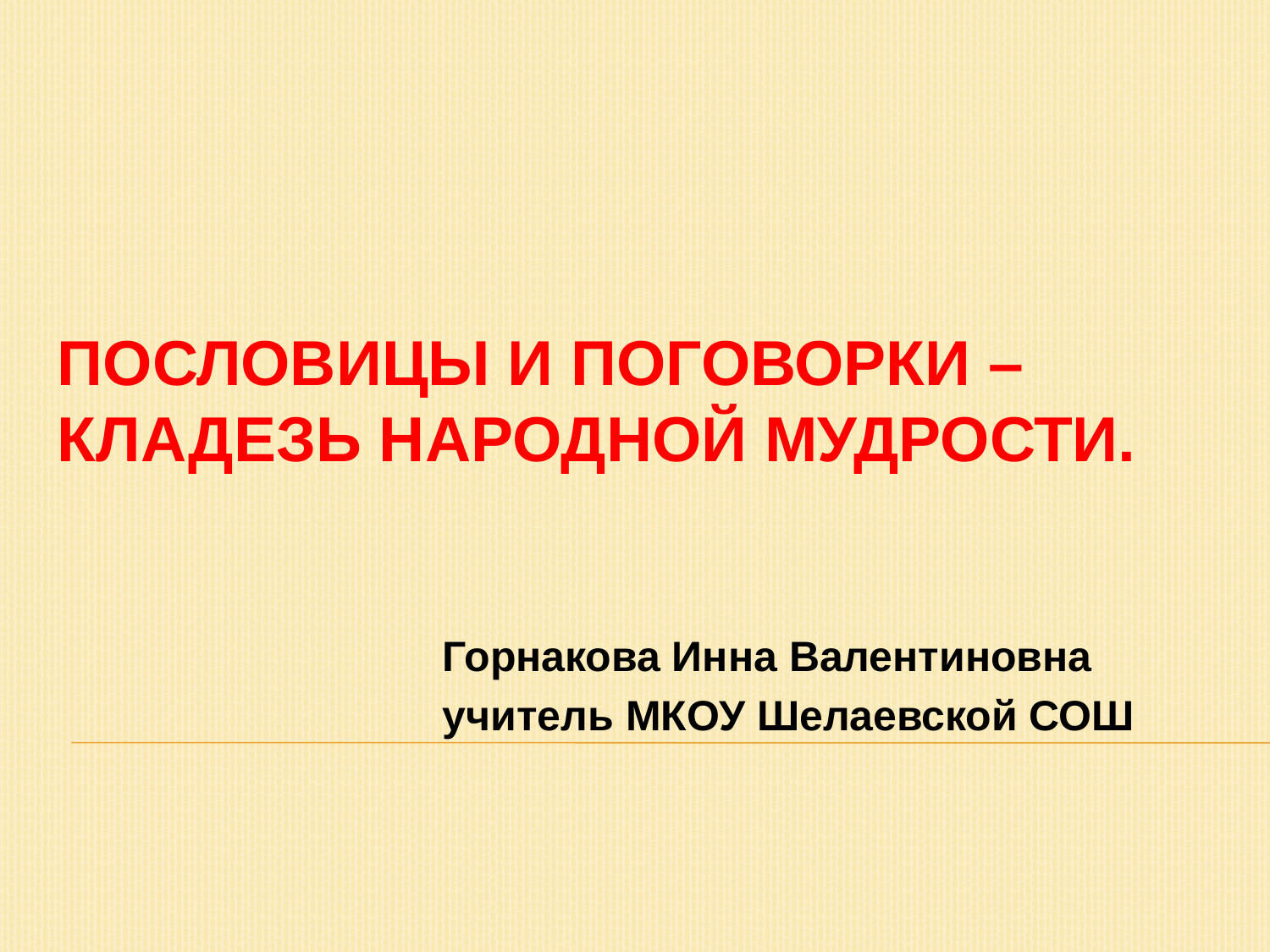

# Пословицы и поговорки – кладезь народной мудрости.
Горнакова Инна Валентиновна
учитель МКОУ Шелаевской СОШ